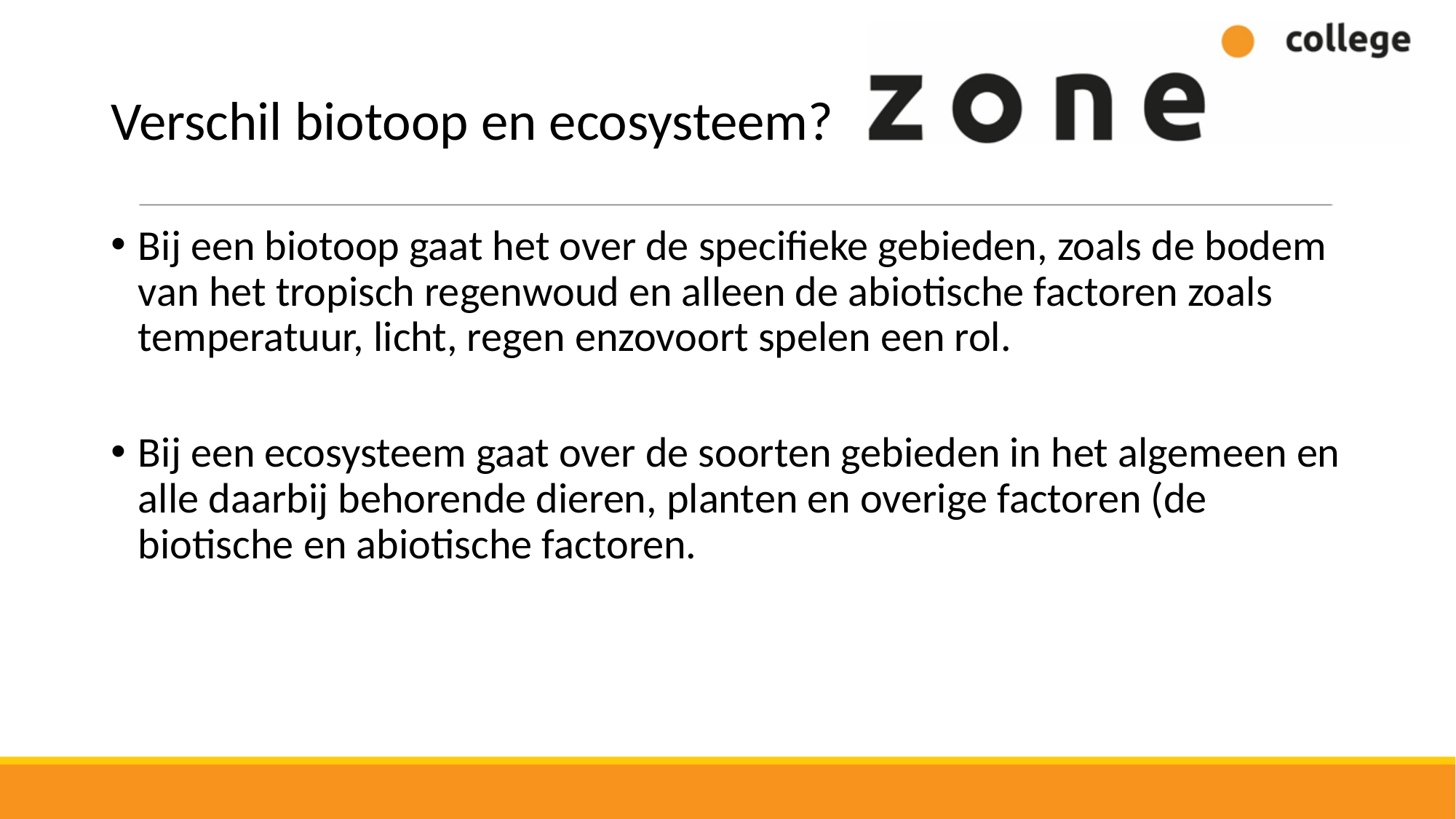

# Verschil biotoop en ecosysteem?
Bij een biotoop gaat het over de specifieke gebieden, zoals de bodem van het tropisch regenwoud en alleen de abiotische factoren zoals temperatuur, licht, regen enzovoort spelen een rol.

Bij een ecosysteem gaat over de soorten gebieden in het algemeen en alle daarbij behorende dieren, planten en overige factoren (de biotische en abiotische factoren.